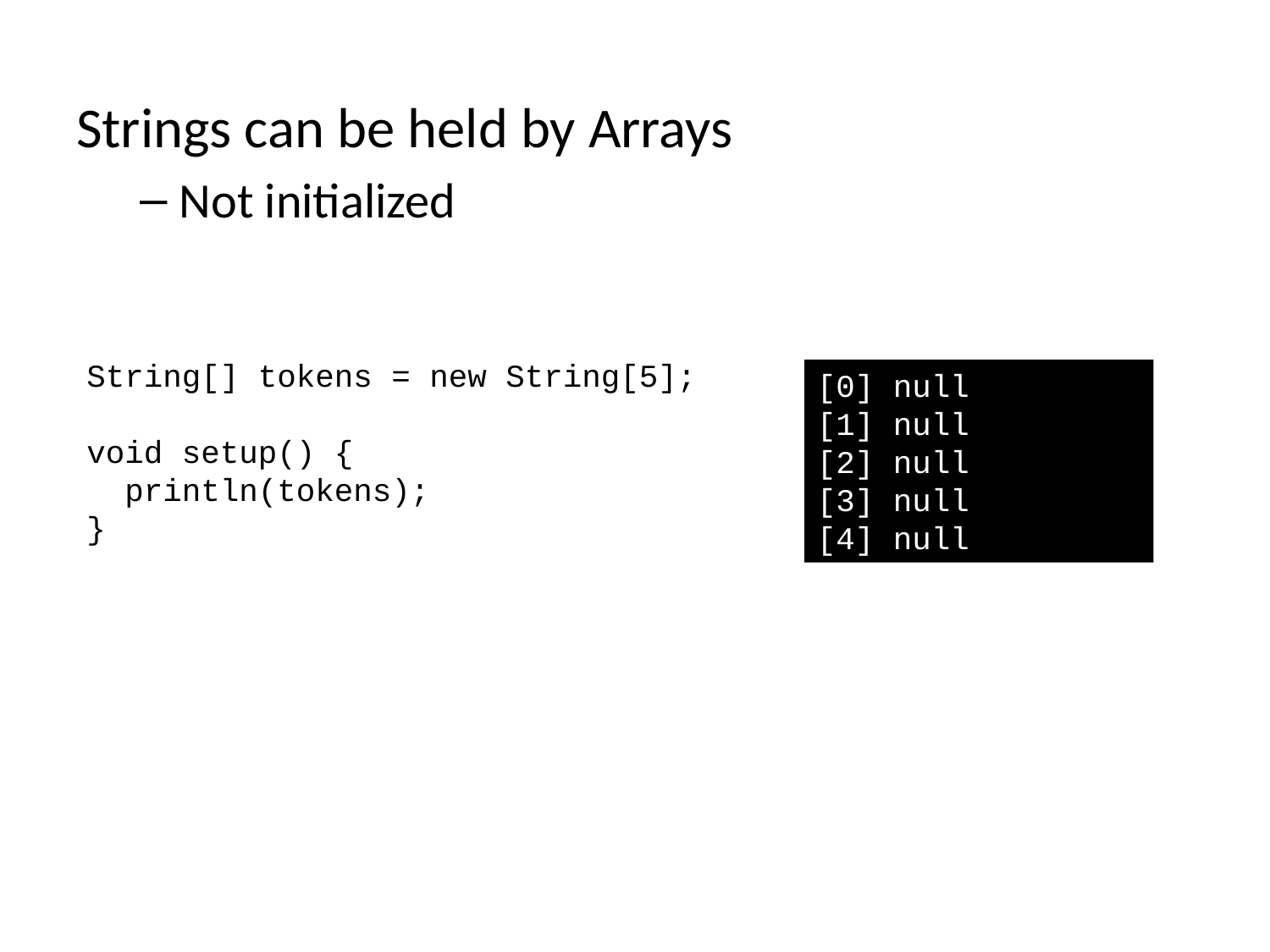

Strings can be held by Arrays
Not initialized
String[] tokens = new String[5];

void setup() {
  println(tokens);
}
[0] null
[1] null
[2] null
[3] null
[4] null